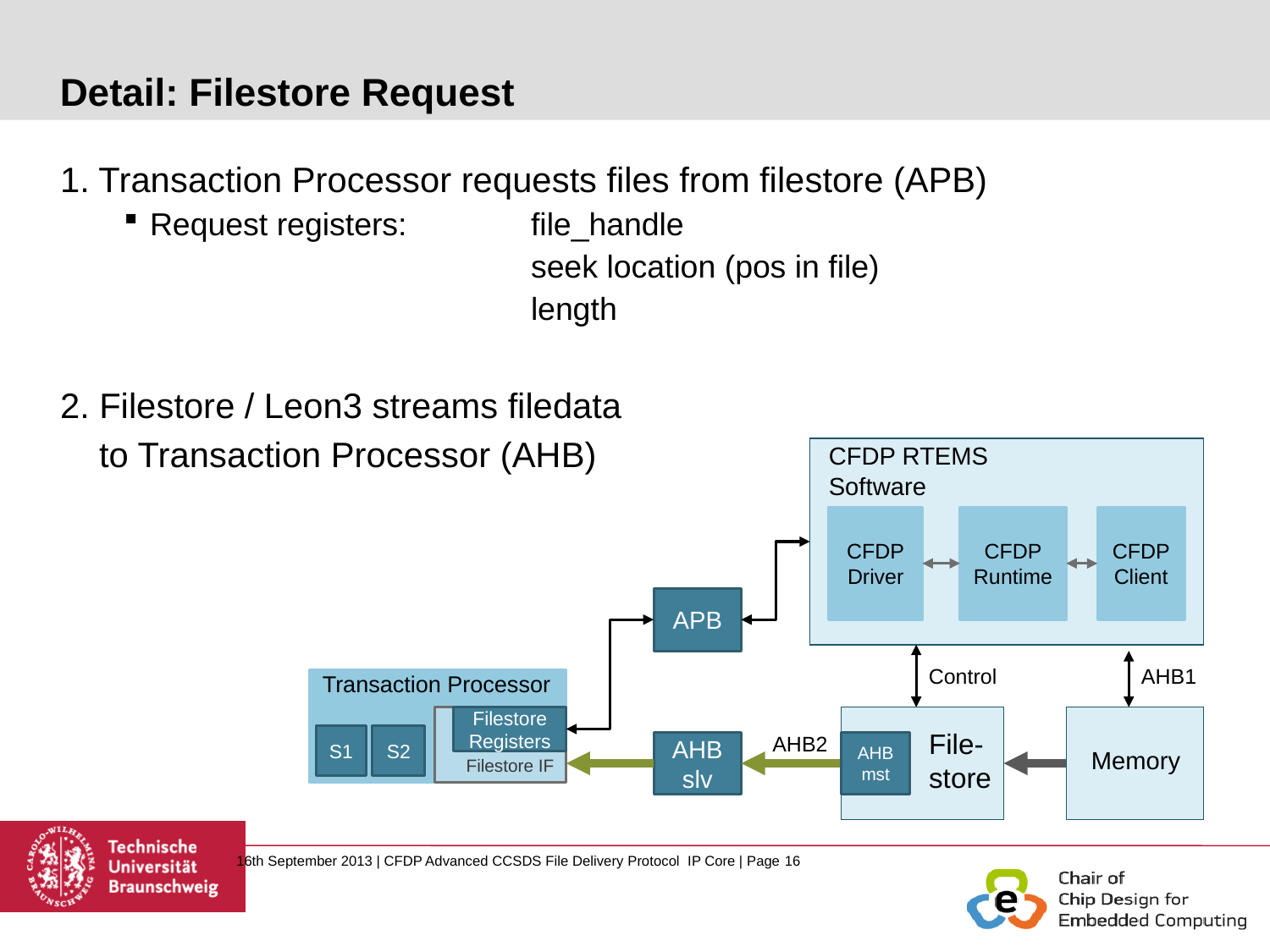

# Detail: Filestore Request
1. Transaction Processor requests files from filestore (APB)
Request registers: 	file_handle
                                 	seek location (pos in file)
                                 	length

2. Filestore / Leon3 streams filedata
    to Transaction Processor (AHB)

CFDP RTEMS  Software

CFDP
Driver
CFDP
Client
CFDP
Runtime
APB
Control
AHB1
Transaction Processor

Filestore Registers

File-
store
AHB2
S1
S2
AHB
slv
AHB
mst
Memory
Filestore IF